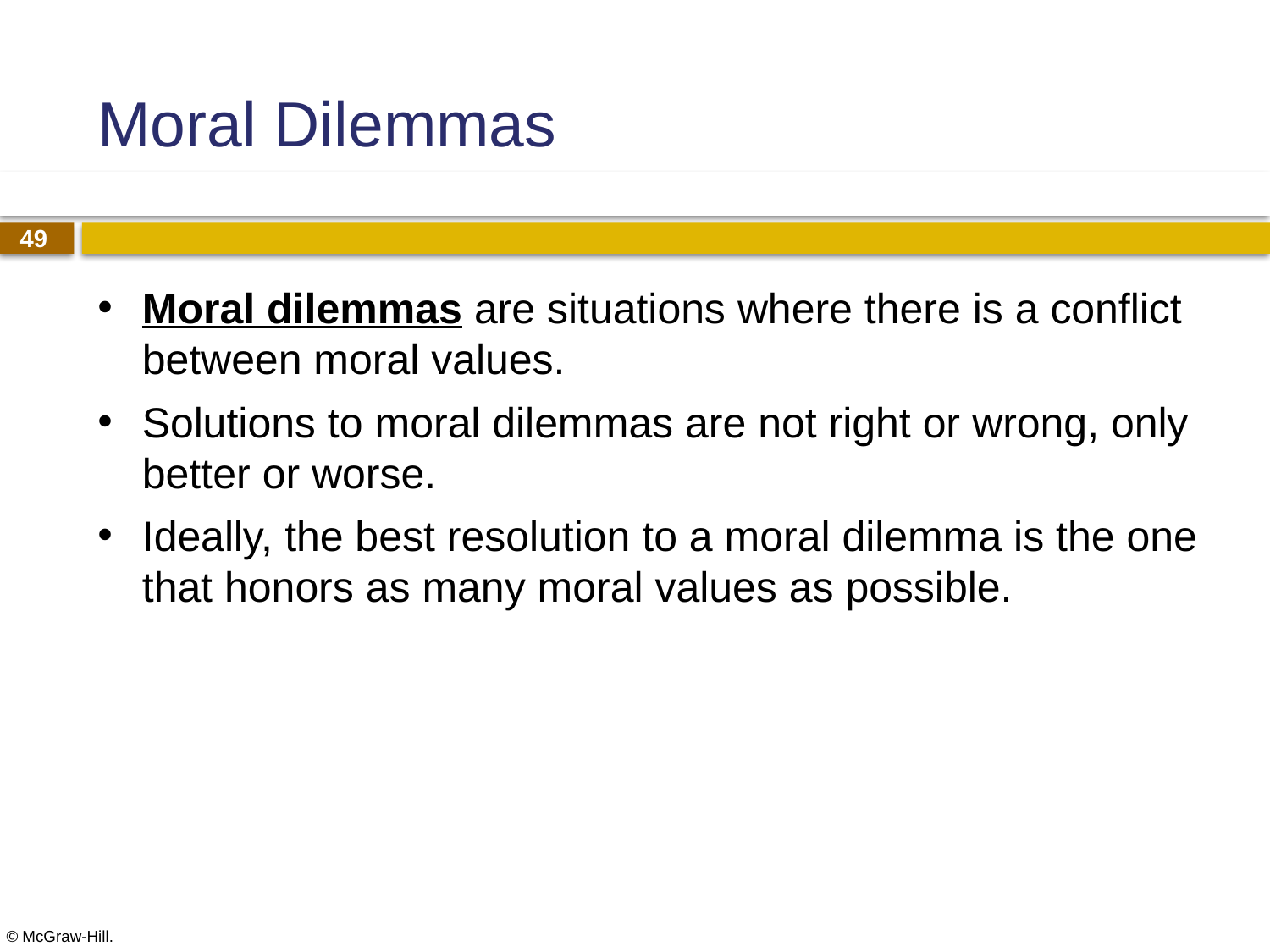

# Moral Dilemmas
Moral dilemmas are situations where there is a conflict between moral values.
Solutions to moral dilemmas are not right or wrong, only better or worse.
Ideally, the best resolution to a moral dilemma is the one that honors as many moral values as possible.